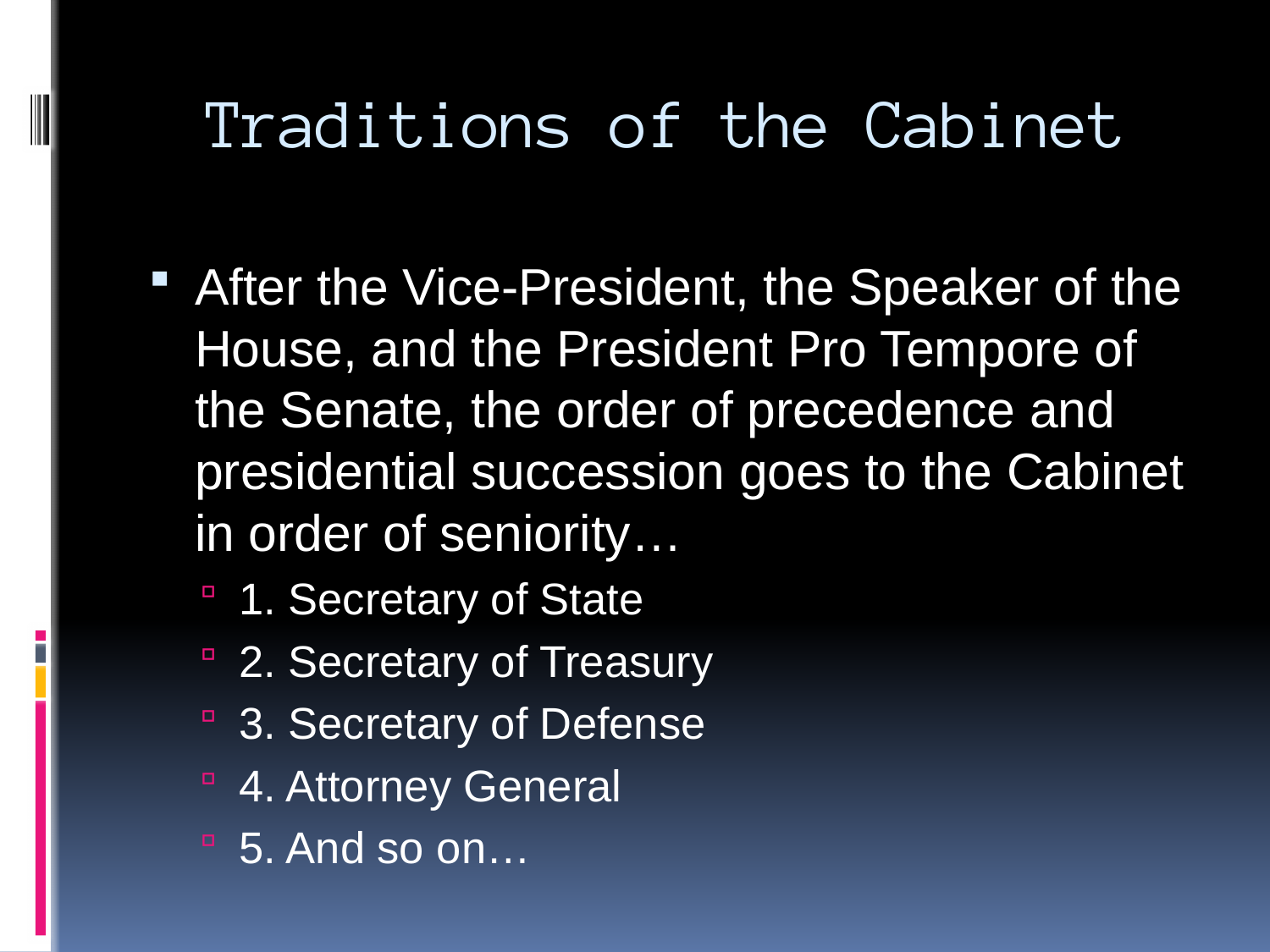

# Traditions of the Cabinet
After the Vice-President, the Speaker of the House, and the President Pro Tempore of the Senate, the order of precedence and presidential succession goes to the Cabinet in order of seniority…
1. Secretary of State
2. Secretary of Treasury
3. Secretary of Defense
4. Attorney General
5. And so on…